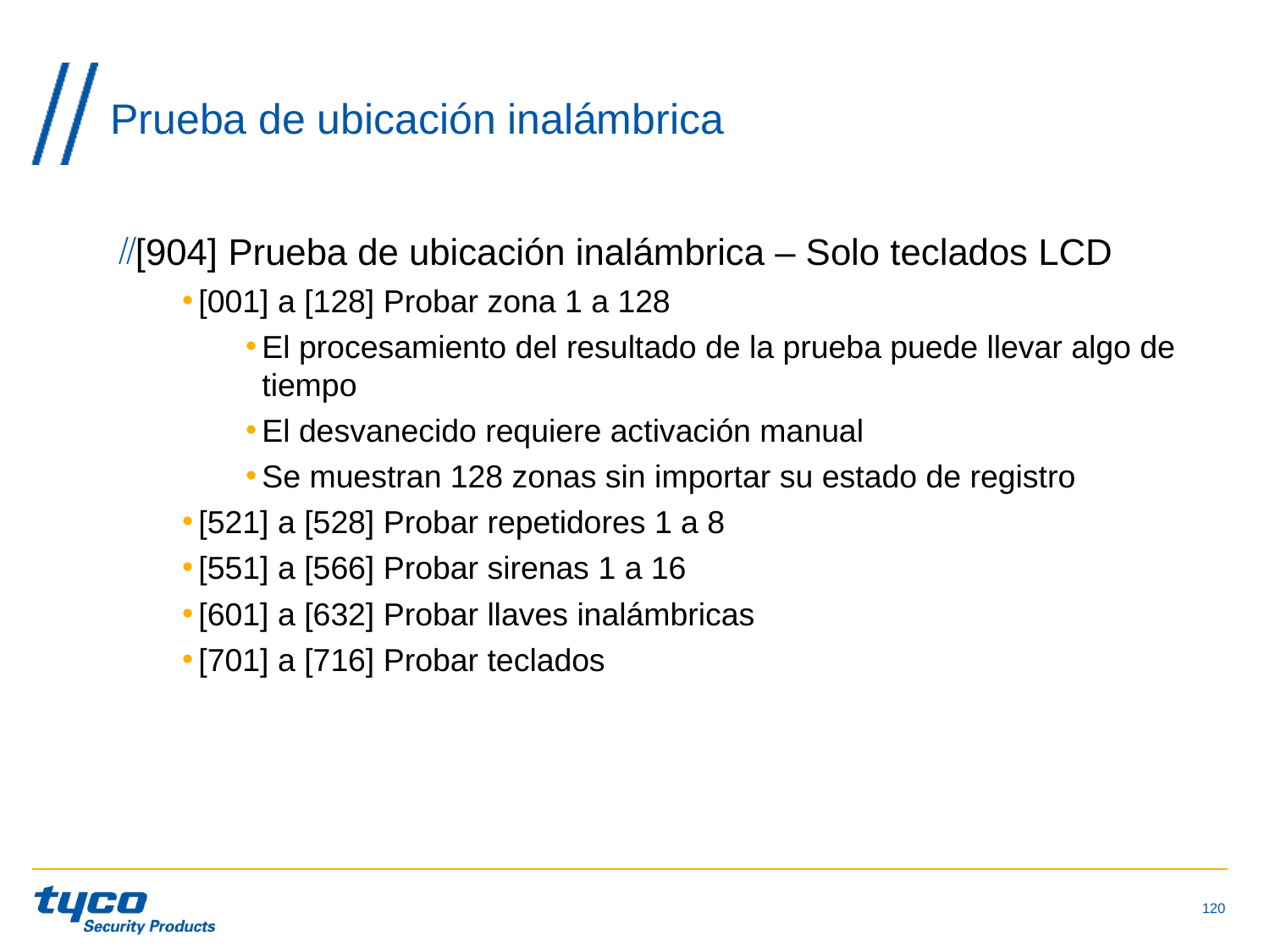

# Prueba de ubicación inalámbrica
[904] Prueba de ubicación inalámbrica – Solo teclados LCD
[001] a [128] Probar zona 1 a 128
El procesamiento del resultado de la prueba puede llevar algo de tiempo
El desvanecido requiere activación manual
Se muestran 128 zonas sin importar su estado de registro
[521] a [528] Probar repetidores 1 a 8
[551] a [566] Probar sirenas 1 a 16
[601] a [632] Probar llaves inalámbricas
[701] a [716] Probar teclados
120